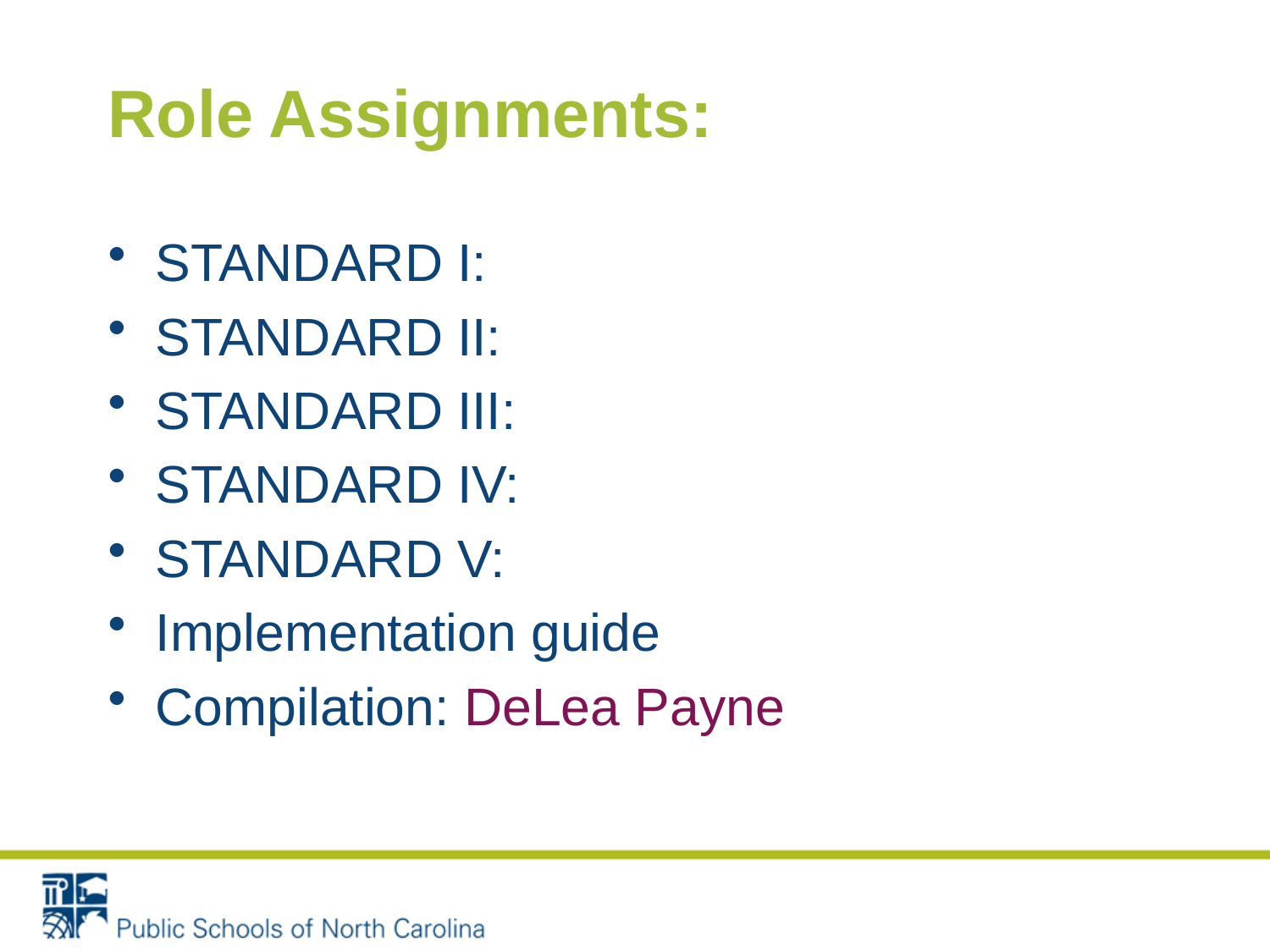

# Role Assignments:
STANDARD I:
STANDARD II:
STANDARD III:
STANDARD IV:
STANDARD V:
Implementation guide
Compilation: DeLea Payne